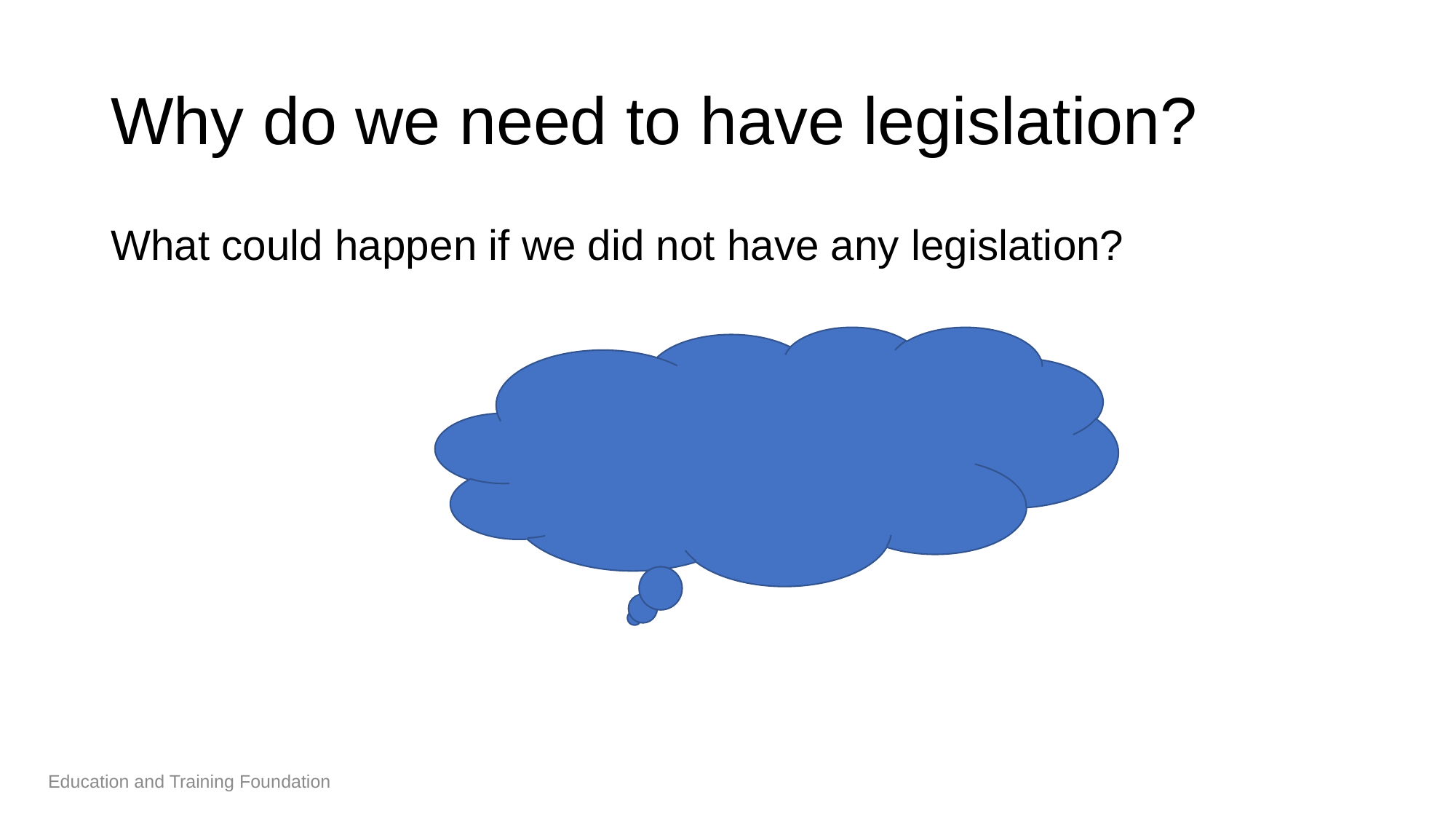

# Why do we need to have legislation?
What could happen if we did not have any legislation?

Education and Training Foundation